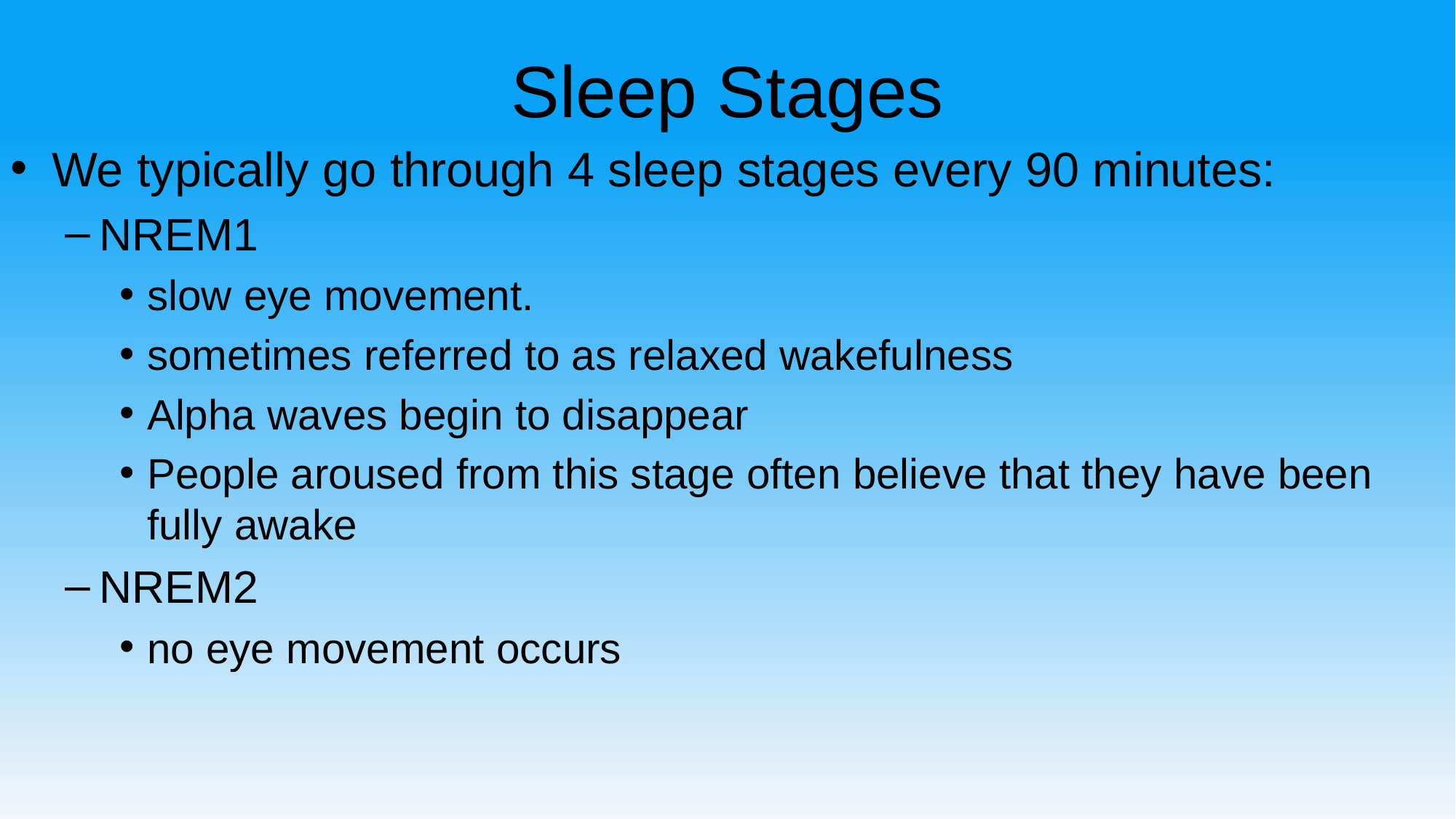

# Sleep Stages

We typically go through 4 sleep stages every 90 minutes:
NREM1
slow eye movement.
sometimes referred to as relaxed wakefulness
Alpha waves begin to disappear
People aroused from this stage often believe that they have been fully awake
NREM2
no eye movement occurs